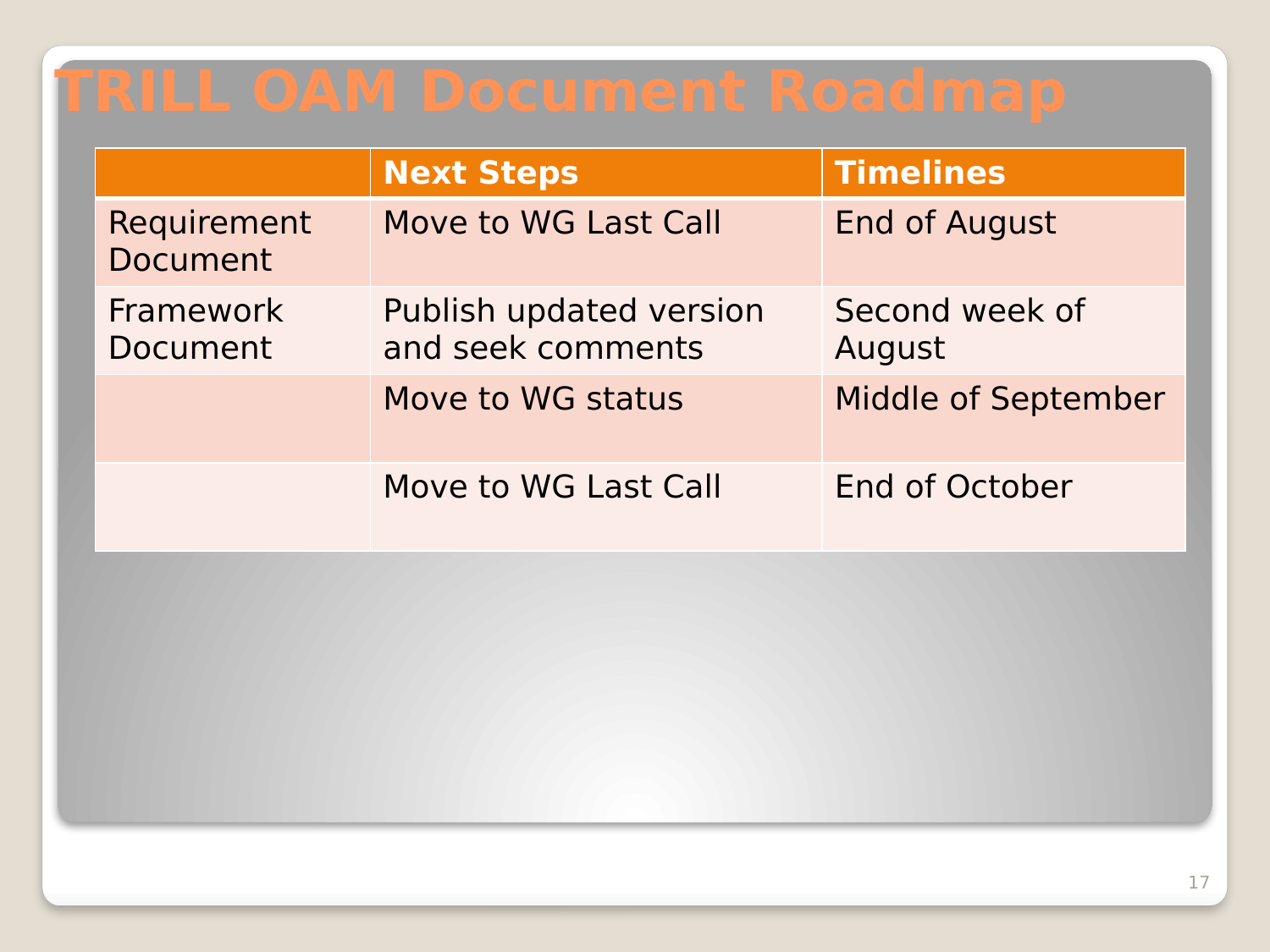

# TRILL OAM Document Roadmap
|  | Next Steps | Timelines |
| --- | --- | --- |
| Requirement Document | Move to WG Last Call | End of August |
| Framework Document | Publish updated version and seek comments | Second week of August |
|  | Move to WG status | Middle of September |
|  | Move to WG Last Call | End of October |
17